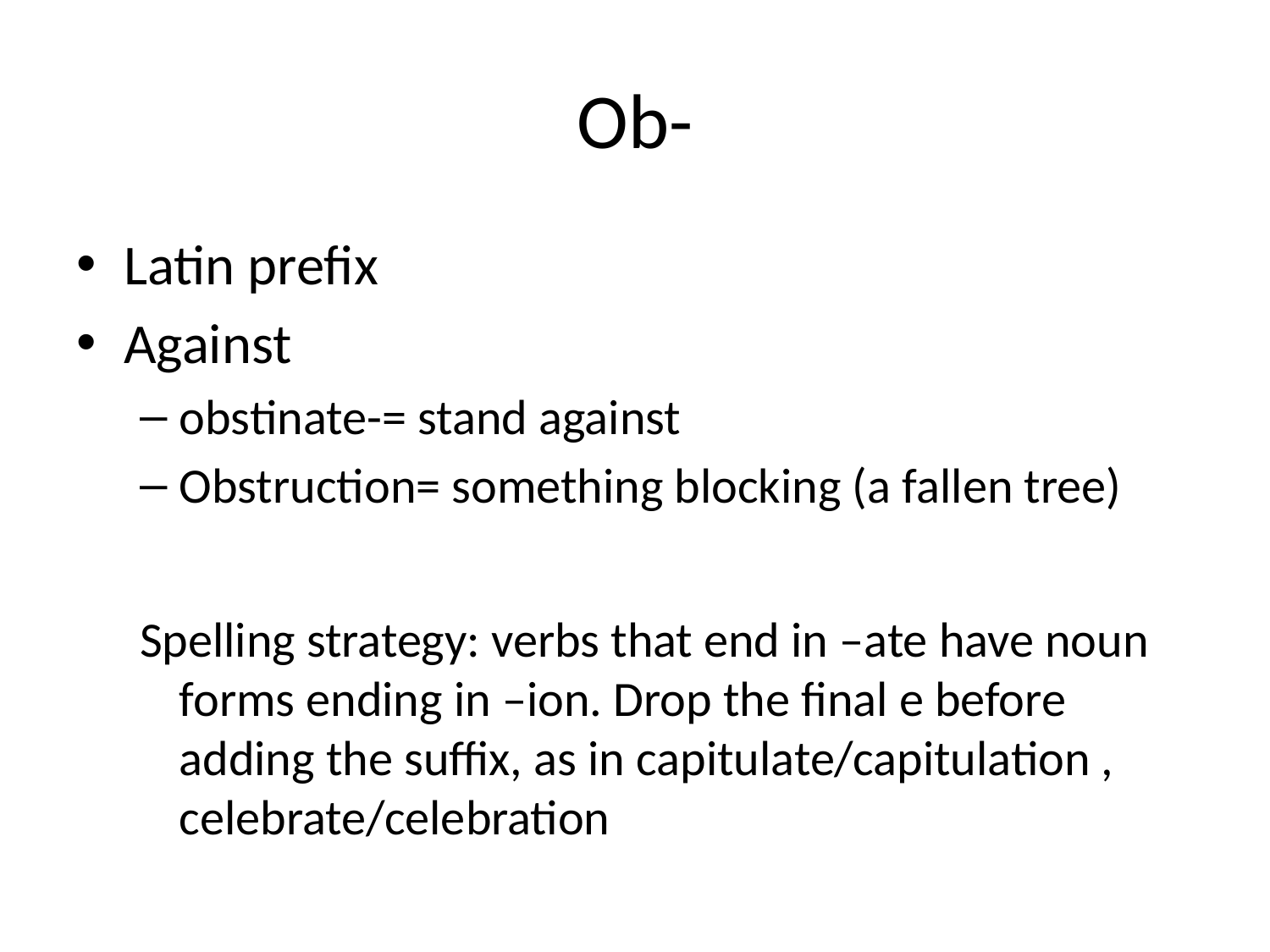

# Ob-
Latin prefix
Against
obstinate-= stand against
Obstruction= something blocking (a fallen tree)

Spelling strategy: verbs that end in –ate have noun forms ending in –ion. Drop the final e before adding the suffix, as in capitulate/capitulation , celebrate/celebration